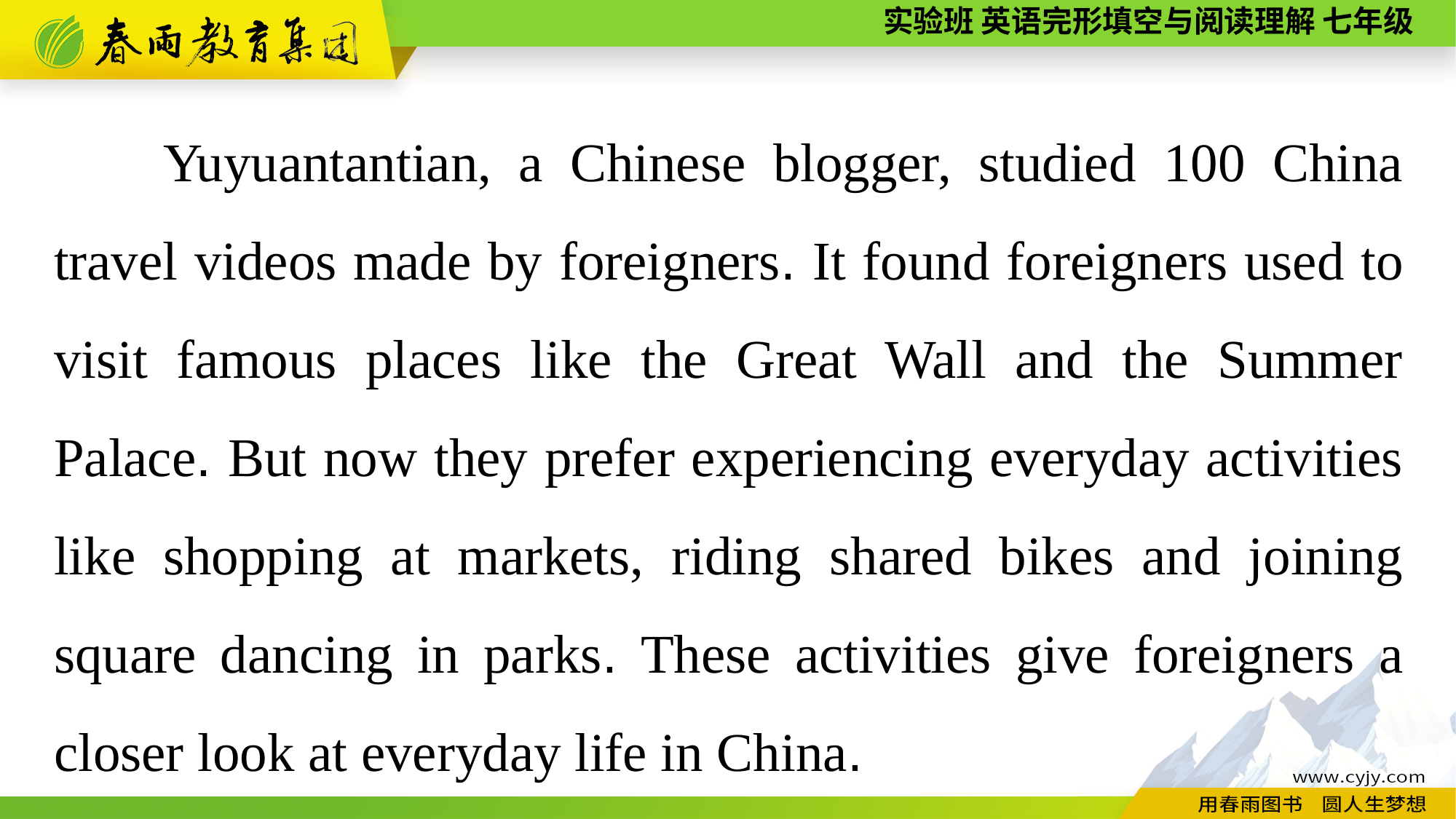

Yuyuantantian, a Chinese blogger, studied 100 China travel videos made by foreigners. It found foreigners used to visit famous places like the Great Wall and the Summer Palace. But now they prefer experiencing everyday activities like shopping at markets, riding shared bikes and joining square dancing in parks. These activities give foreigners a closer look at everyday life in China.